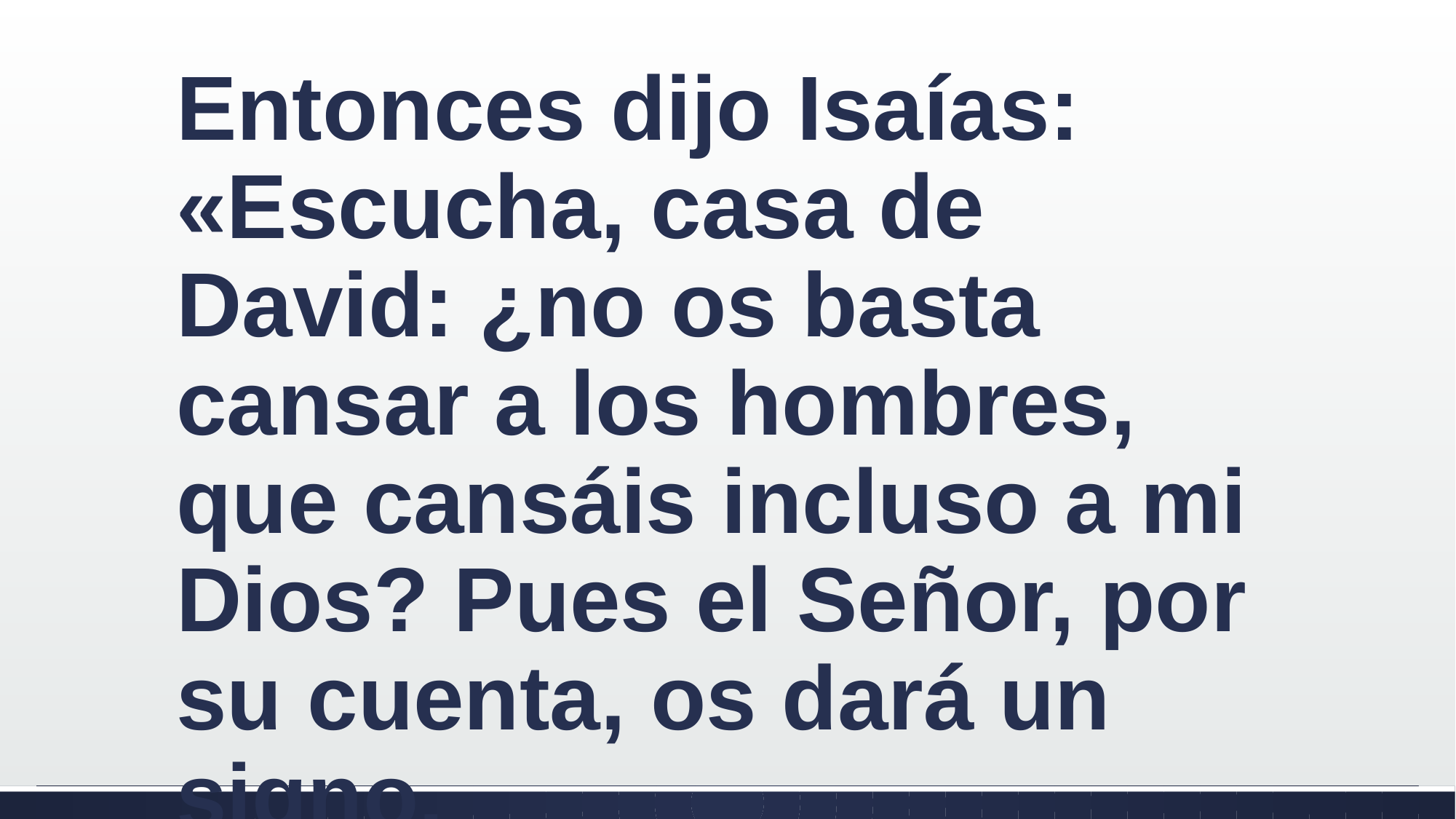

#
Entonces dijo Isaías: «Escucha, casa de David: ¿no os basta cansar a los hombres, que cansáis incluso a mi Dios? Pues el Señor, por su cuenta, os dará un signo.